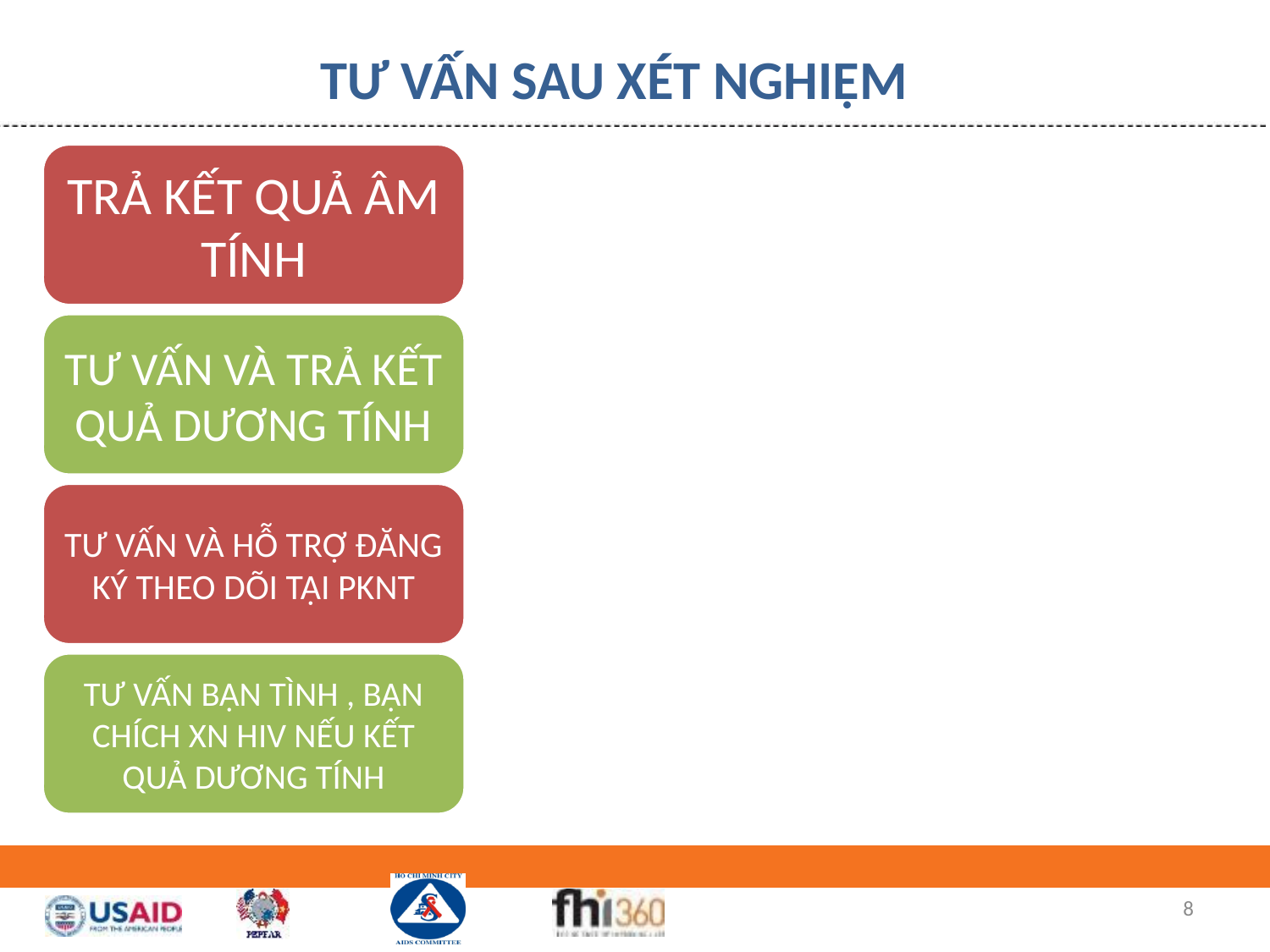

# TƯ VẤN SAU XÉT NGHIỆM
TRẢ KẾT QUẢ ÂM TÍNH
TƯ VẤN VÀ TRẢ KẾT QUẢ DƯƠNG TÍNH
TƯ VẤN VÀ HỖ TRỢ ĐĂNG KÝ THEO DÕI TẠI PKNT
TƯ VẤN BẠN TÌNH , BẠN CHÍCH XN HIV NẾU KẾT QUẢ DƯƠNG TÍNH
8